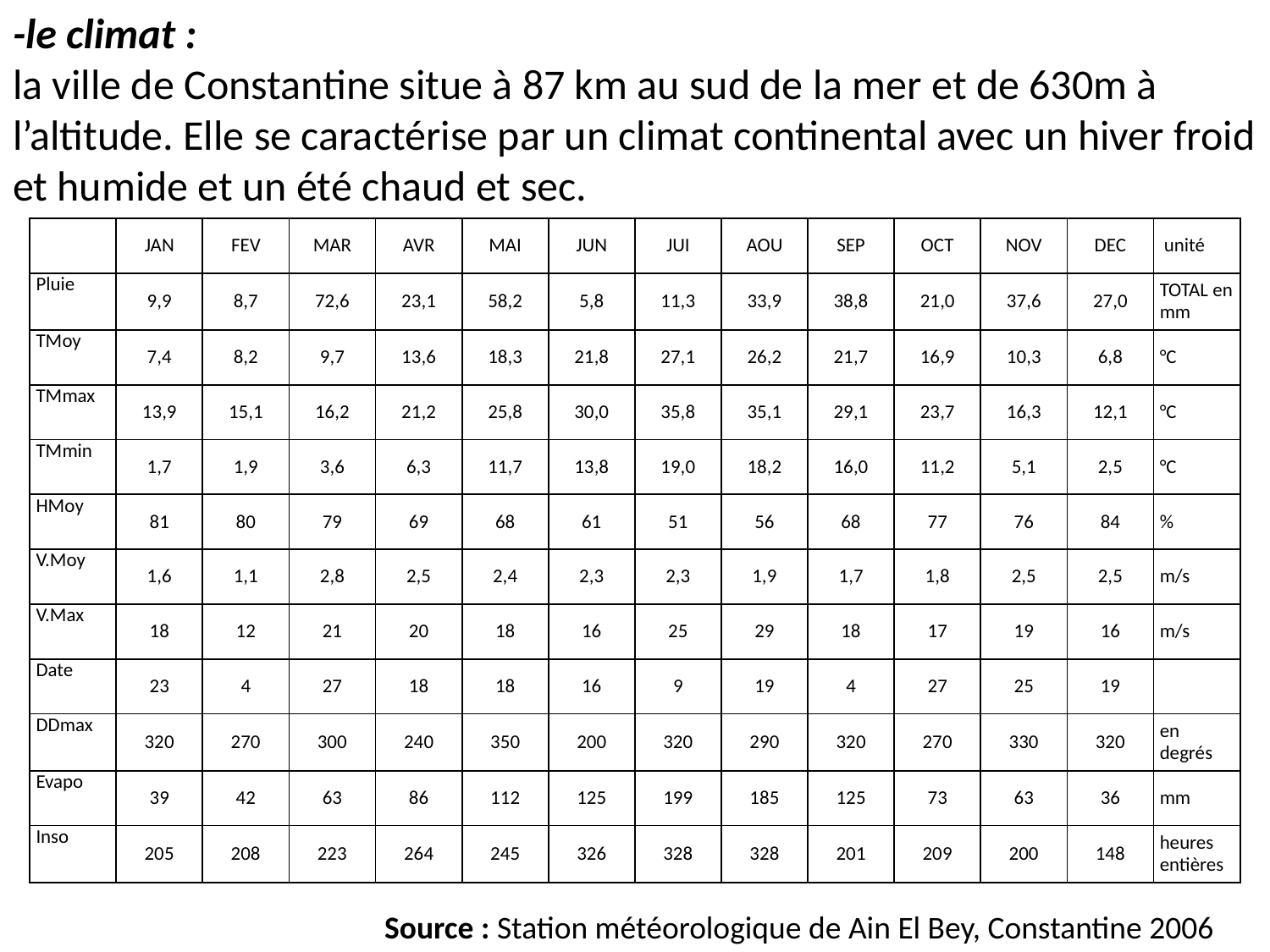

# -le climat : la ville de Constantine situe à 87 km au sud de la mer et de 630m à l’altitude. Elle se caractérise par un climat continental avec un hiver froid et humide et un été chaud et sec.
|  | JAN | FEV | MAR | AVR | MAI | JUN | JUI | AOU | SEP | OCT | NOV | DEC | unité |
| --- | --- | --- | --- | --- | --- | --- | --- | --- | --- | --- | --- | --- | --- |
| Pluie | 9,9 | 8,7 | 72,6 | 23,1 | 58,2 | 5,8 | 11,3 | 33,9 | 38,8 | 21,0 | 37,6 | 27,0 | TOTAL en mm |
| TMoy | 7,4 | 8,2 | 9,7 | 13,6 | 18,3 | 21,8 | 27,1 | 26,2 | 21,7 | 16,9 | 10,3 | 6,8 | °C |
| TMmax | 13,9 | 15,1 | 16,2 | 21,2 | 25,8 | 30,0 | 35,8 | 35,1 | 29,1 | 23,7 | 16,3 | 12,1 | °C |
| TMmin | 1,7 | 1,9 | 3,6 | 6,3 | 11,7 | 13,8 | 19,0 | 18,2 | 16,0 | 11,2 | 5,1 | 2,5 | °C |
| HMoy | 81 | 80 | 79 | 69 | 68 | 61 | 51 | 56 | 68 | 77 | 76 | 84 | % |
| V.Moy | 1,6 | 1,1 | 2,8 | 2,5 | 2,4 | 2,3 | 2,3 | 1,9 | 1,7 | 1,8 | 2,5 | 2,5 | m/s |
| V.Max | 18 | 12 | 21 | 20 | 18 | 16 | 25 | 29 | 18 | 17 | 19 | 16 | m/s |
| Date | 23 | 4 | 27 | 18 | 18 | 16 | 9 | 19 | 4 | 27 | 25 | 19 |  |
| DDmax | 320 | 270 | 300 | 240 | 350 | 200 | 320 | 290 | 320 | 270 | 330 | 320 | en degrés |
| Evapo | 39 | 42 | 63 | 86 | 112 | 125 | 199 | 185 | 125 | 73 | 63 | 36 | mm |
| Inso | 205 | 208 | 223 | 264 | 245 | 326 | 328 | 328 | 201 | 209 | 200 | 148 | heures entières |
Source : Station météorologique de Ain El Bey, Constantine 2006